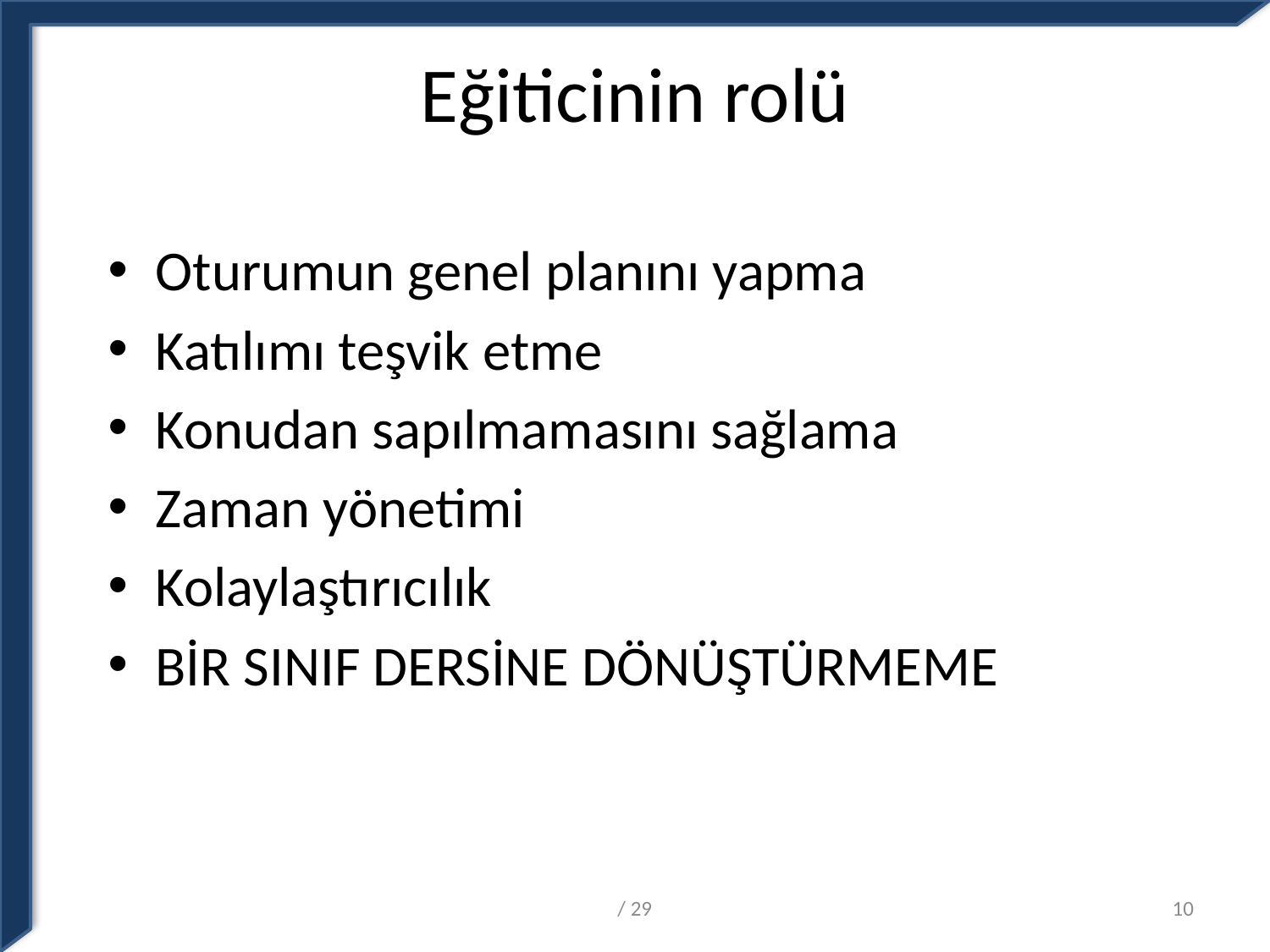

# Eğiticinin rolü
Oturumun genel planını yapma
Katılımı teşvik etme
Konudan sapılmamasını sağlama
Zaman yönetimi
Kolaylaştırıcılık
BİR SINIF DERSİNE DÖNÜŞTÜRMEME
/ 29
10